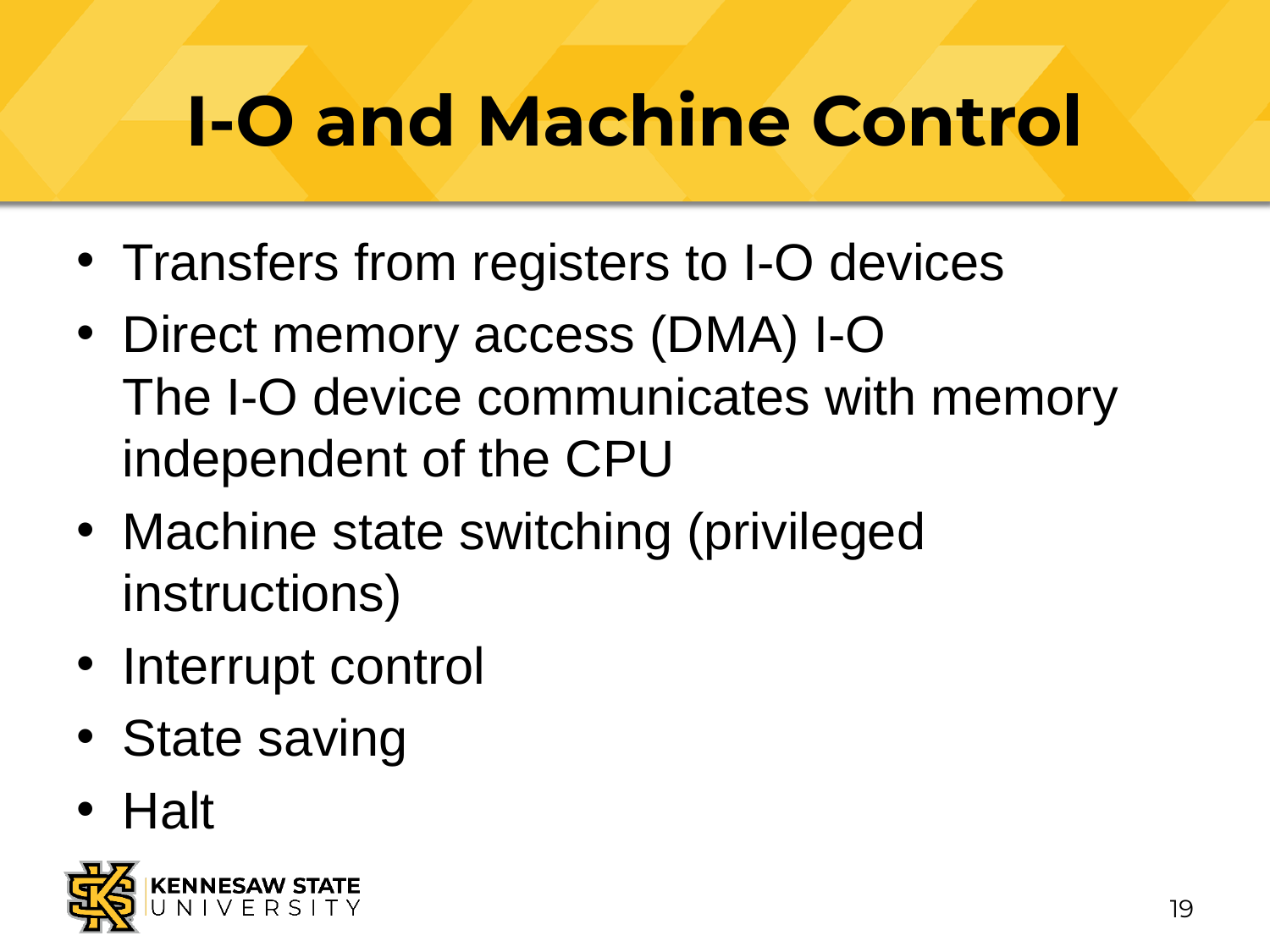

# I-O and Machine Control
Transfers from registers to I-O devices
Direct memory access (DMA) I-O
The I-O device communicates with memory independent of the CPU
Machine state switching (privileged instructions)
Interrupt control
State saving
Halt
19